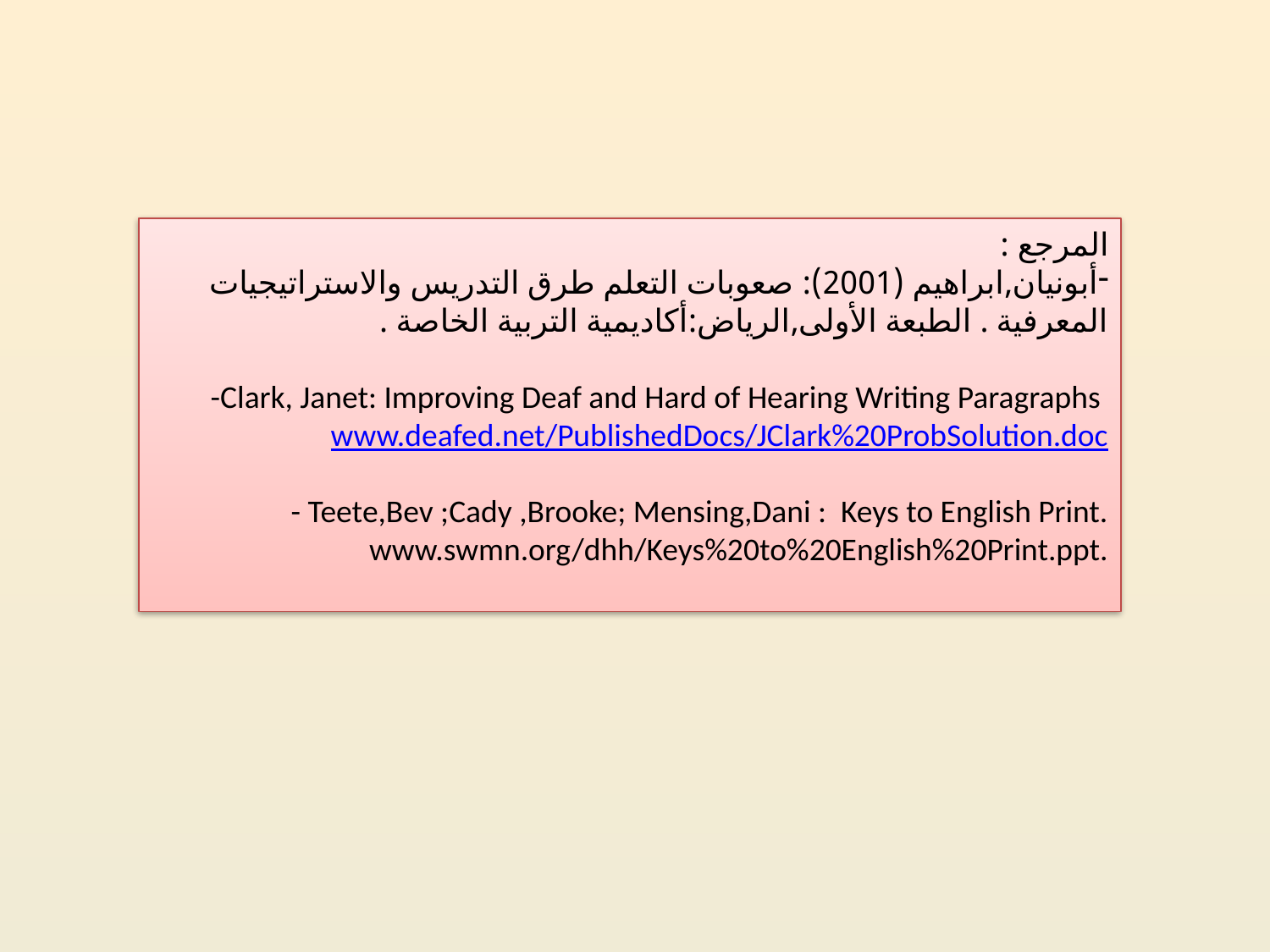

المرجع :
أبونيان,ابراهيم (2001): صعوبات التعلم طرق التدريس والاستراتيجيات المعرفية . الطبعة الأولى,الرياض:أكاديمية التربية الخاصة .

-Clark, Janet: Improving Deaf and Hard of Hearing Writing Paragraphs www.deafed.net/PublishedDocs/JClark%20ProbSolution.doc

- Teete,Bev ;Cady ,Brooke; Mensing,Dani :  Keys to English Print.
www.swmn.org/dhh/Keys%20to%20English%20Print.ppt.